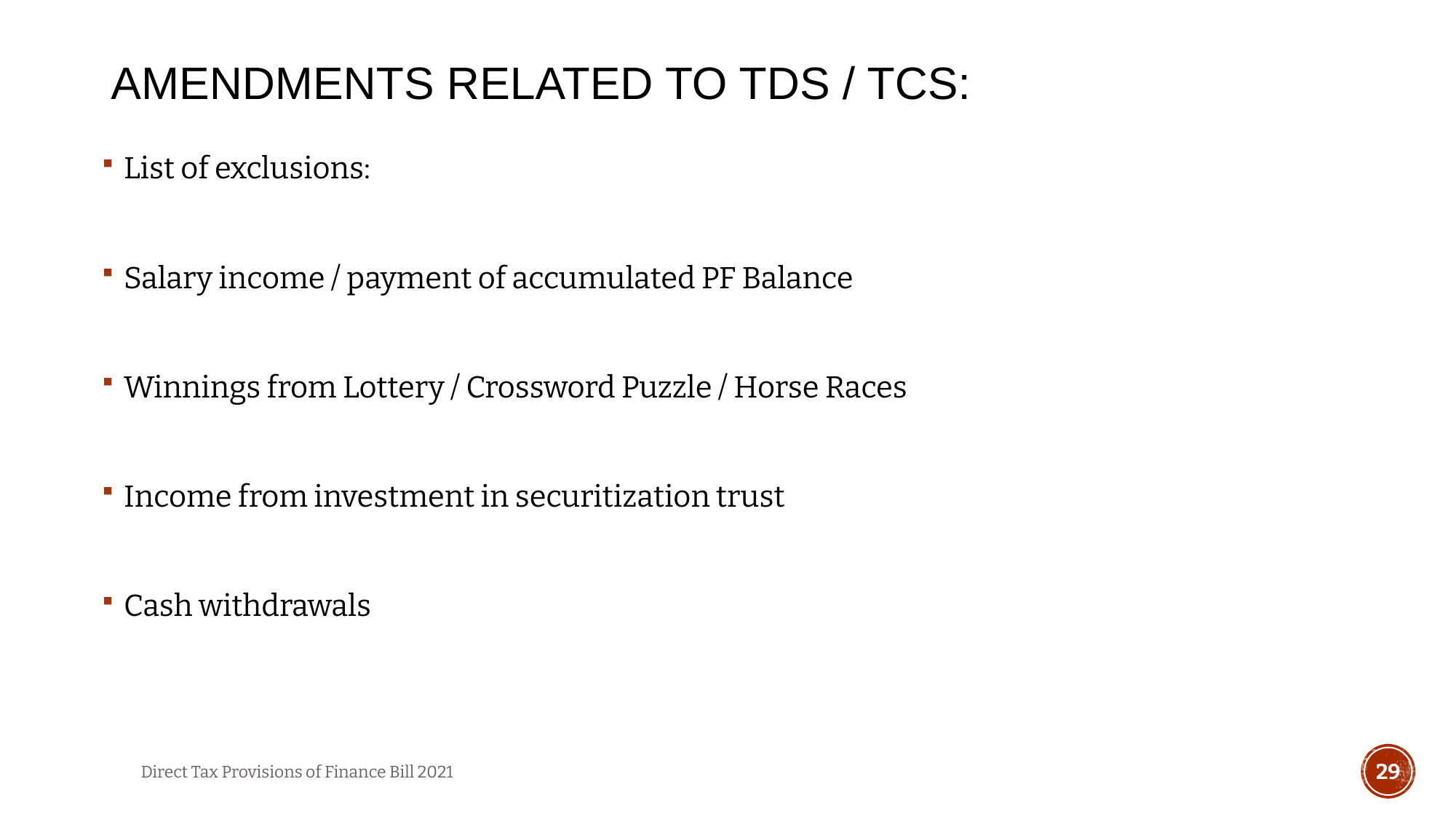

# Amendments related to TDS / TCS:
List of exclusions:

Salary income / payment of accumulated PF Balance

Winnings from Lottery / Crossword Puzzle / Horse Races

Income from investment in securitization trust

Cash withdrawals

Direct Tax Provisions of Finance Bill 2021
29